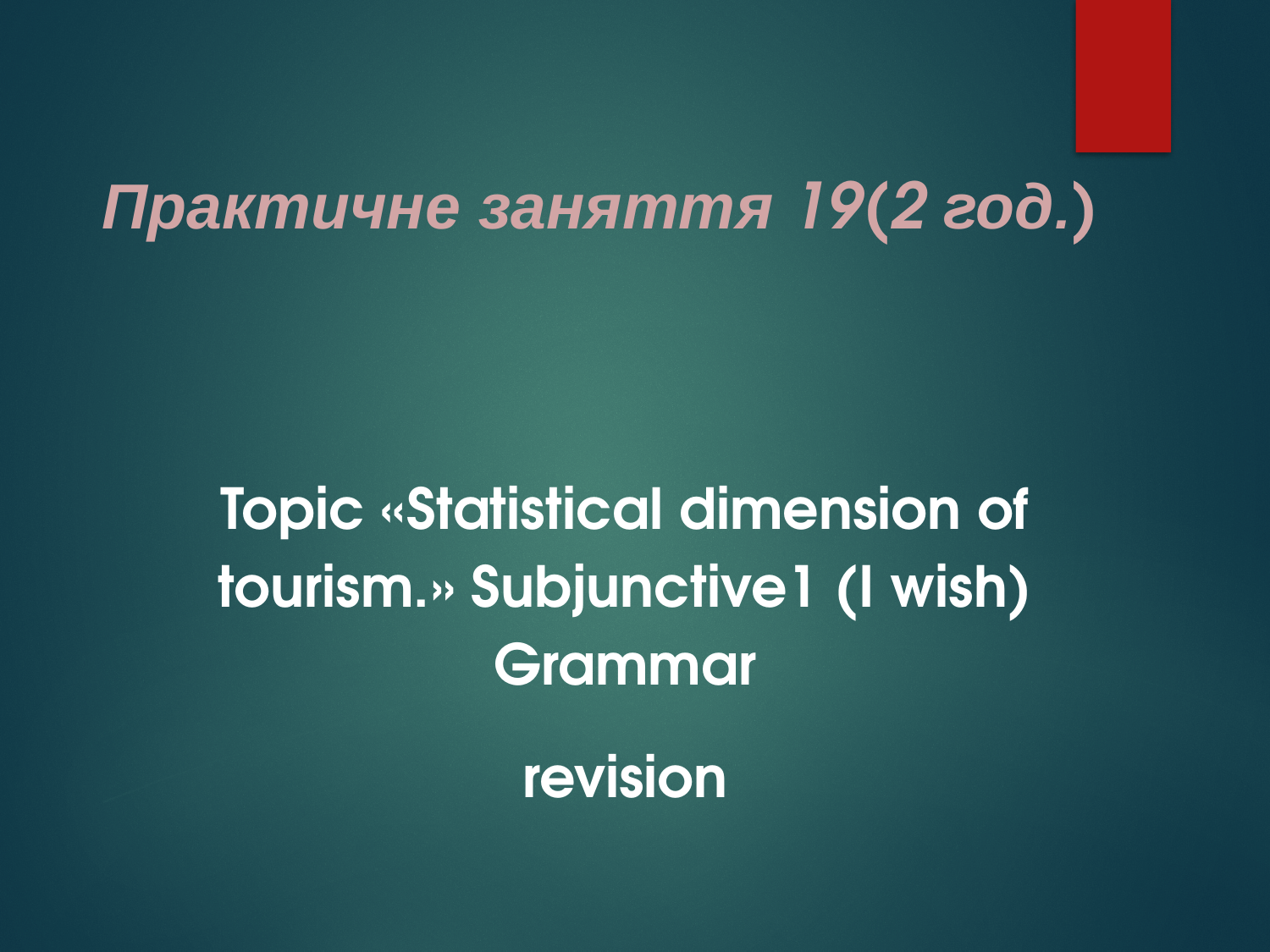

# Практичне заняття 19(2 год.)
Topic «Statistical dimension of tourism.» Subjunctive1 (I wish) Grammar
revision